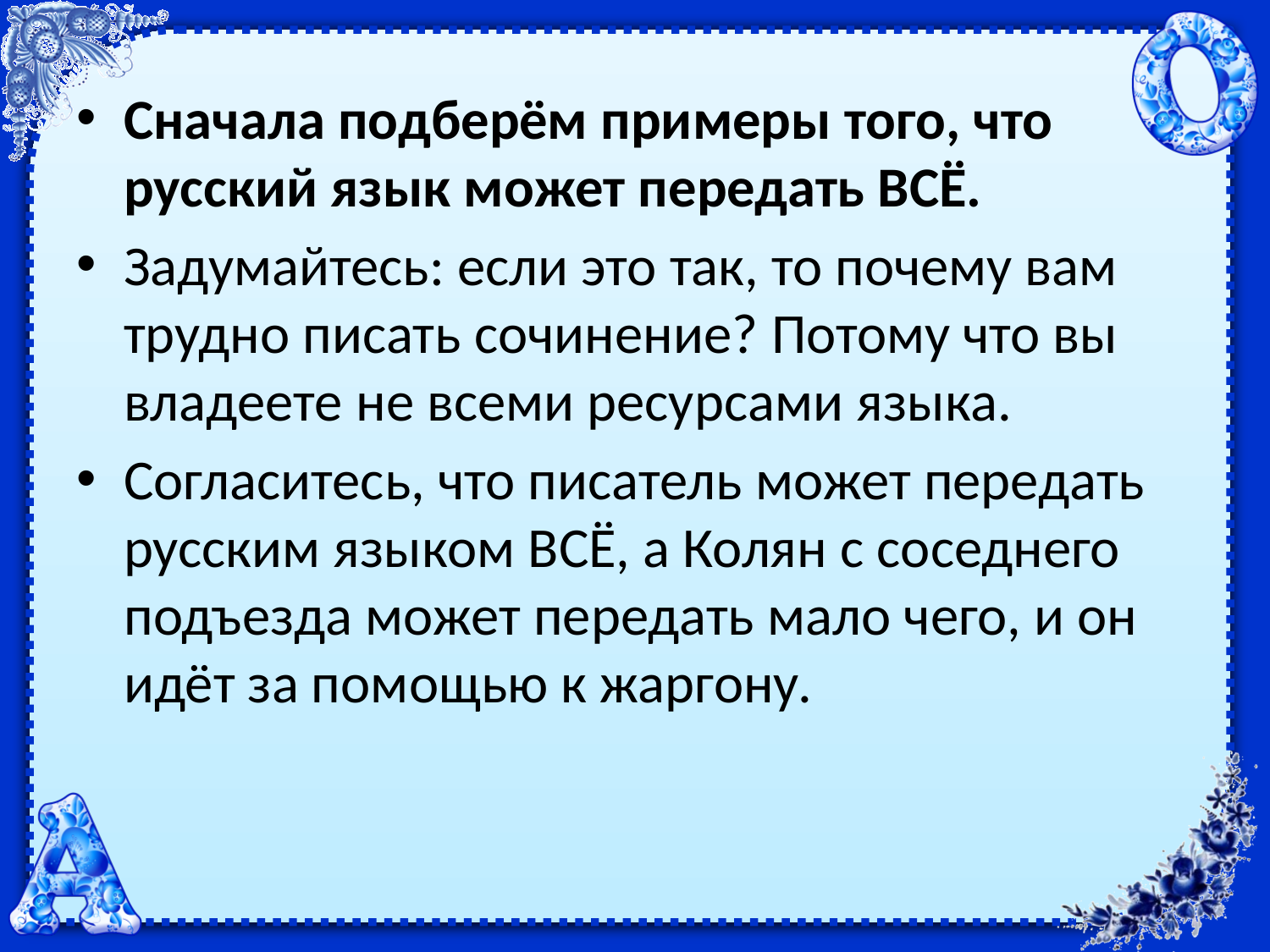

Сначала подберём примеры того, что русский язык может передать ВСЁ.
Задумайтесь: если это так, то почему вам трудно писать сочинение? Потому что вы владеете не всеми ресурсами языка.
Согласитесь, что писатель может передать русским языком ВСЁ, а Колян с соседнего подъезда может передать мало чего, и он идёт за помощью к жаргону.